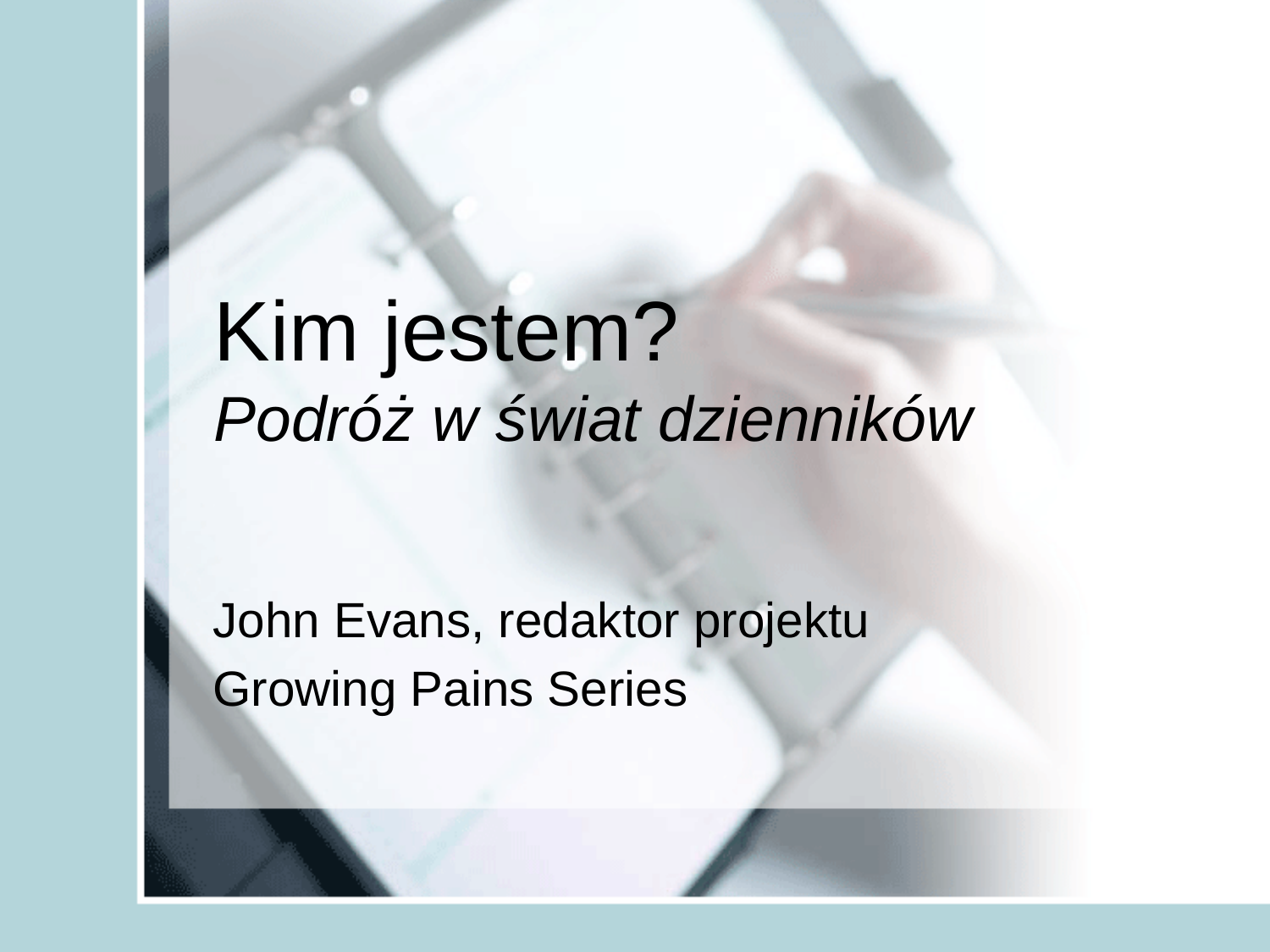

# Kim jestem? Podróż w świat dzienników
John Evans, redaktor projektu
Growing Pains Series